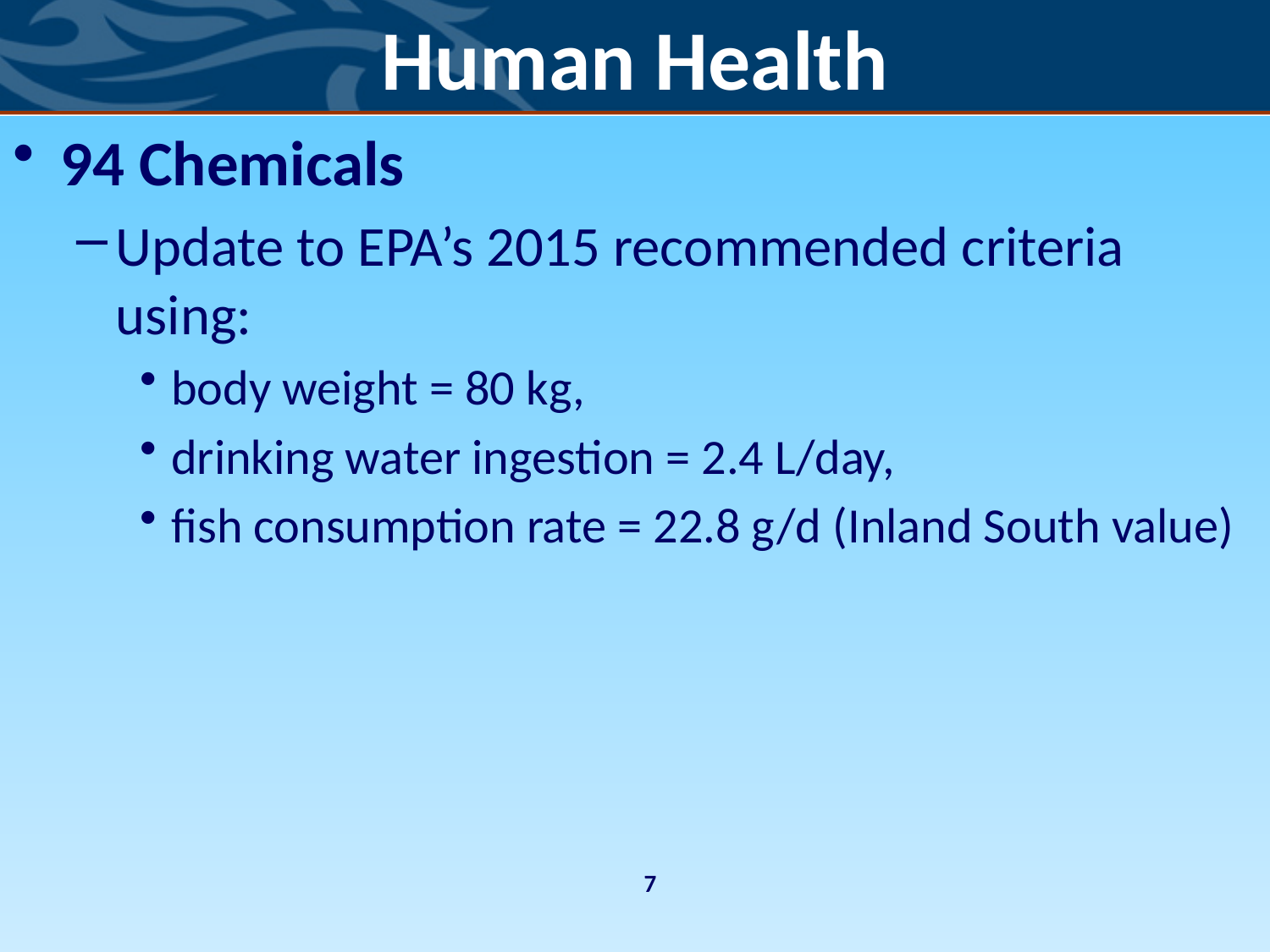

# Human Health
94 Chemicals
Update to EPA’s 2015 recommended criteria using:
body weight = 80 kg,
drinking water ingestion = 2.4 L/day,
fish consumption rate = 22.8 g/d (Inland South value)

7